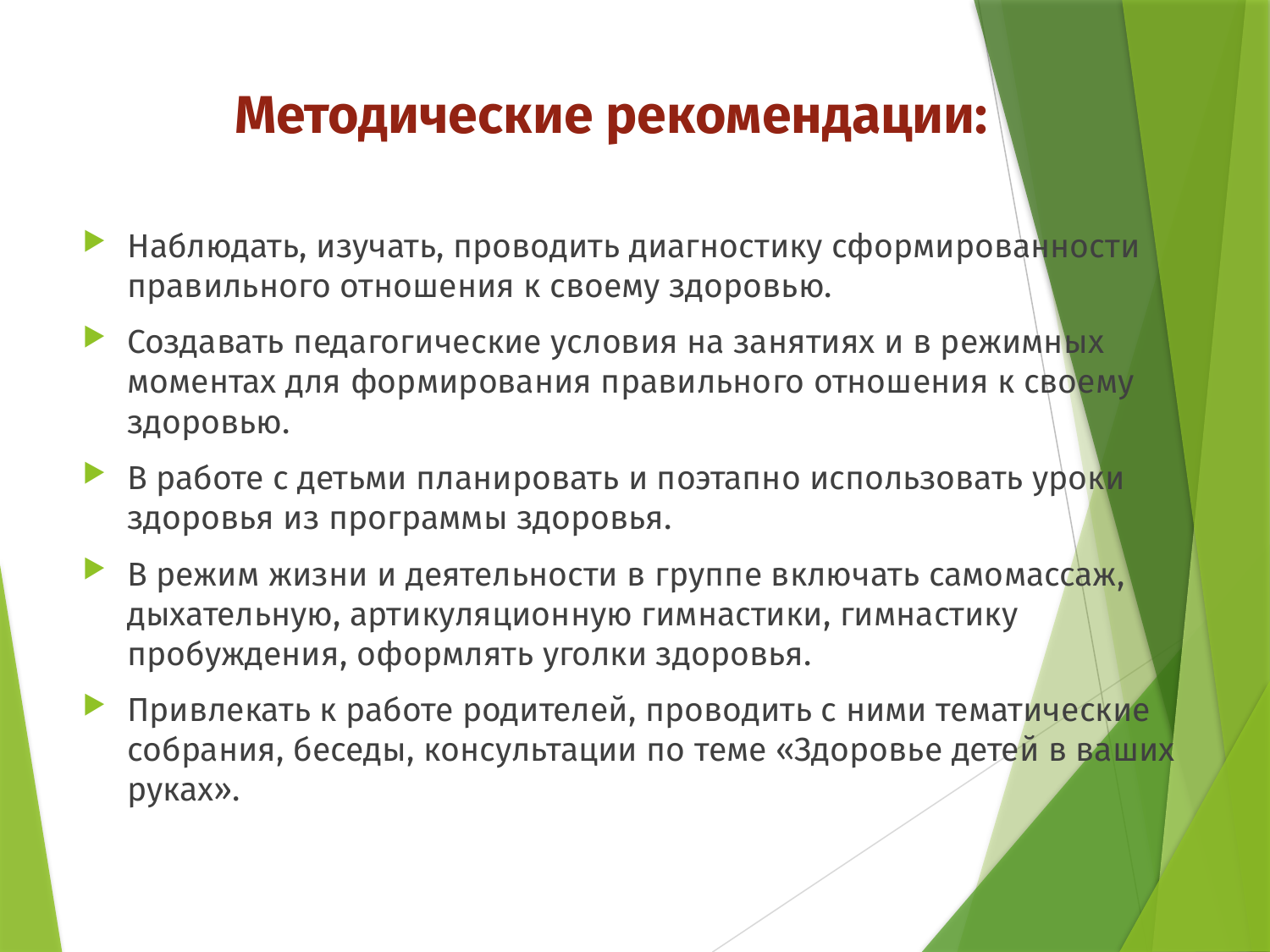

Методические рекомендации:

Наблюдать, изучать, проводить диагностику сформированности правильного отношения к своему здоровью.
Создавать педагогические условия на занятиях и в режимных моментах для формирования правильного отношения к своему здоровью.
В работе с детьми планировать и поэтапно использовать уроки здоровья из программы здоровья.
В режим жизни и деятельности в группе включать самомассаж, дыхательную, артикуляционную гимнастики, гимнастику пробуждения, оформлять уголки здоровья.
Привлекать к работе родителей, проводить с ними тематические собрания, беседы, консультации по теме «Здоровье детей в ваших руках».